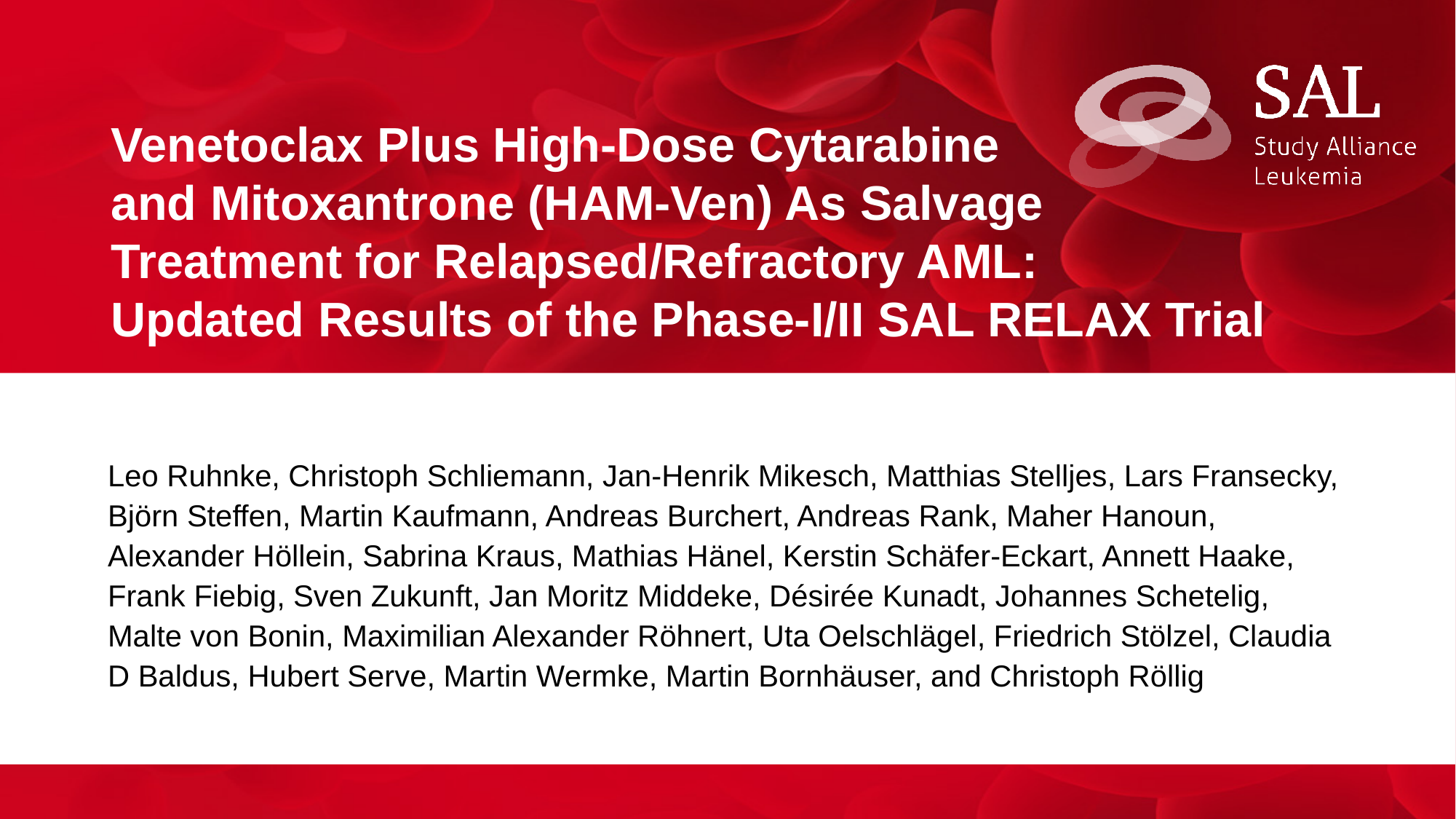

# Venetoclax Plus High-Dose Cytarabine and Mitoxantrone (HAM-Ven) As Salvage Treatment for Relapsed/Refractory AML: Updated Results of the Phase-I/II SAL RELAX Trial
Leo Ruhnke, Christoph Schliemann, Jan-Henrik Mikesch, Matthias Stelljes, Lars Fransecky, Björn Steffen, Martin Kaufmann, Andreas Burchert, Andreas Rank, Maher Hanoun, Alexander Höllein, Sabrina Kraus, Mathias Hänel, Kerstin Schäfer-Eckart, Annett Haake, Frank Fiebig, Sven Zukunft, Jan Moritz Middeke, Désirée Kunadt, Johannes Schetelig, Malte von Bonin, Maximilian Alexander Röhnert, Uta Oelschlägel, Friedrich Stölzel, Claudia D Baldus, Hubert Serve, Martin Wermke, Martin Bornhäuser, and Christoph Röllig